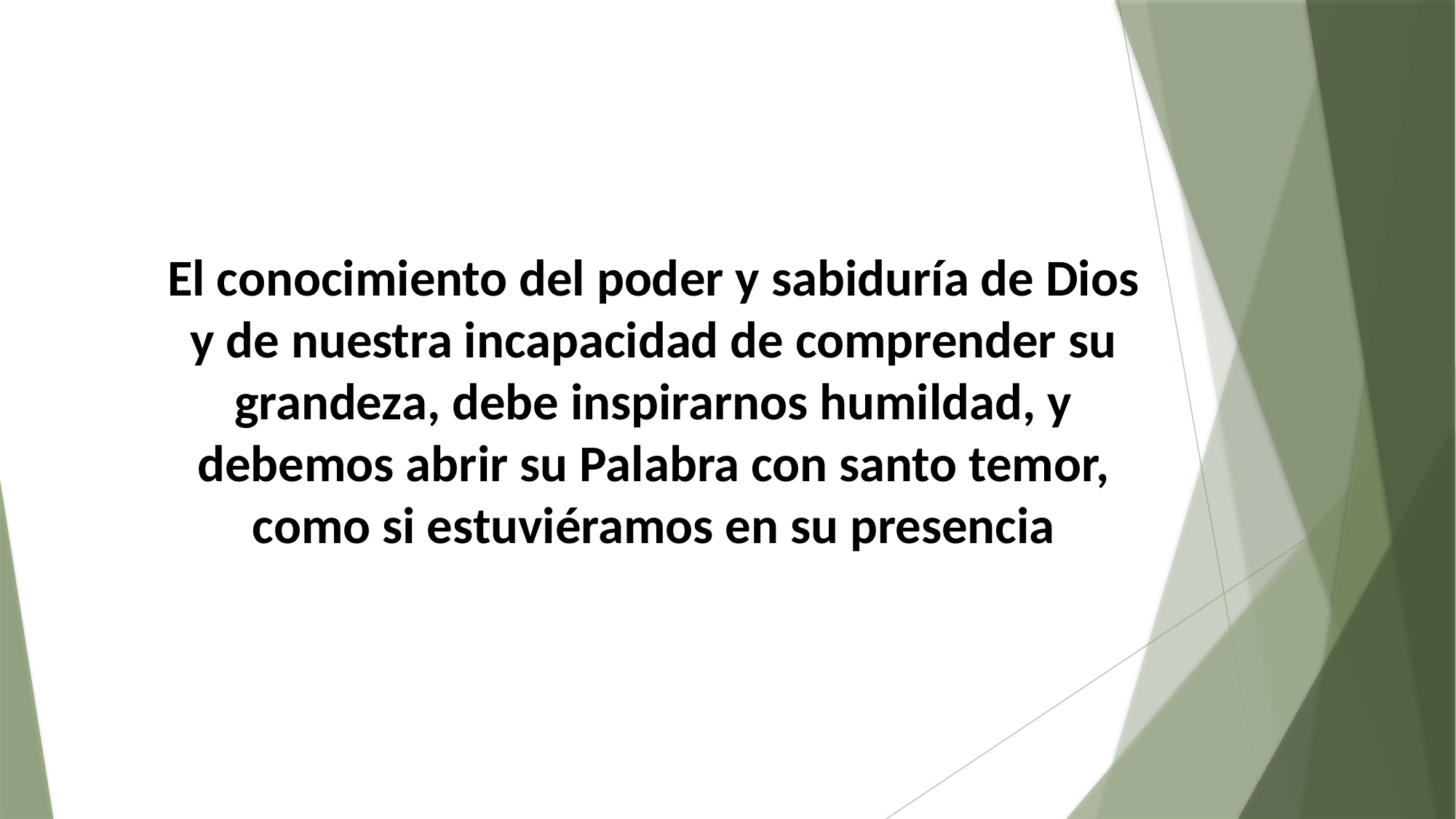

El conocimiento del poder y sabiduría de Dios y de nuestra incapacidad de comprender su grandeza, debe inspirarnos humildad, y debemos abrir su Palabra con santo temor, como si estuviéramos en su presencia